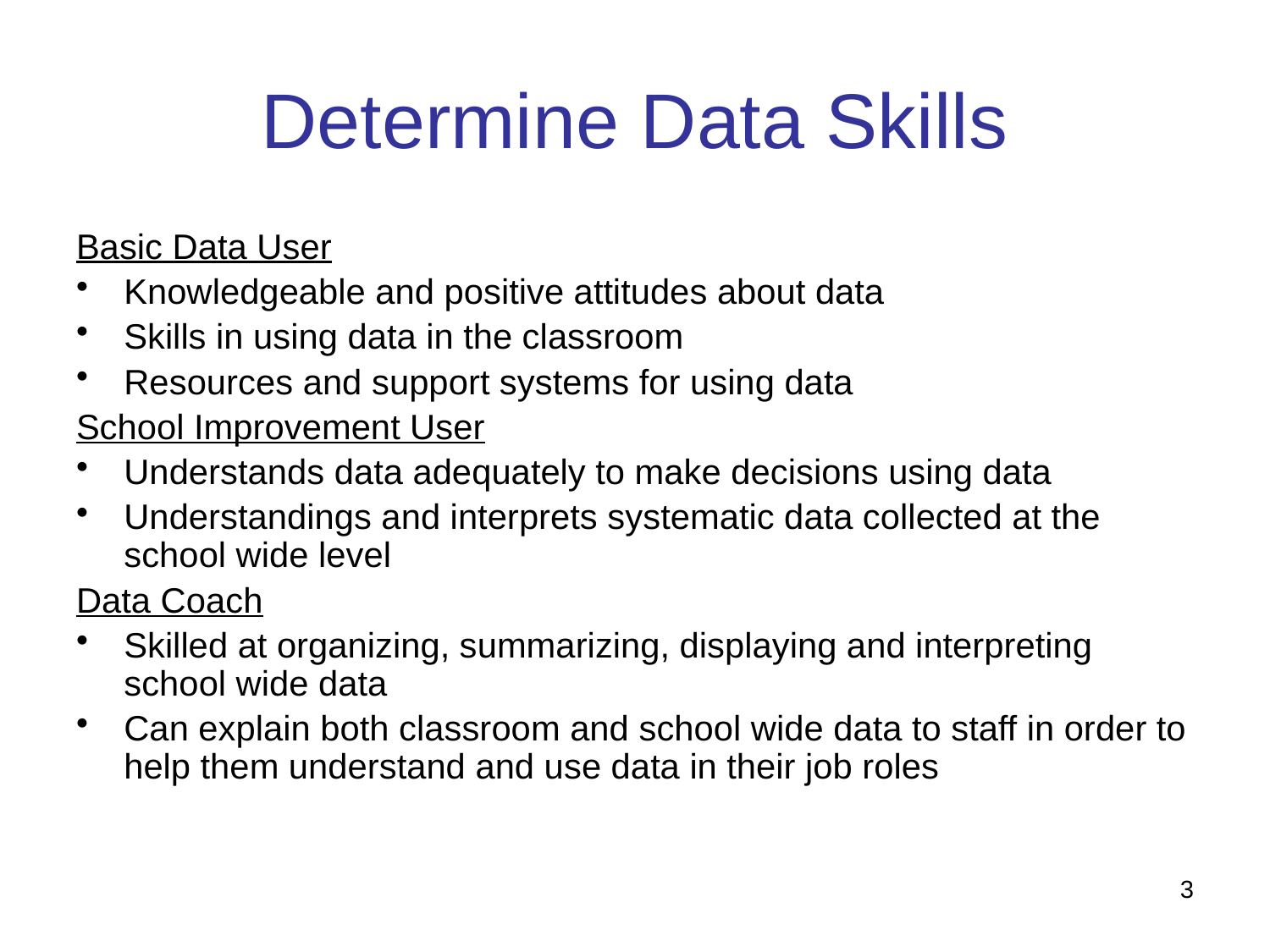

# Determine Data Skills
Basic Data User
Knowledgeable and positive attitudes about data
Skills in using data in the classroom
Resources and support systems for using data
School Improvement User
Understands data adequately to make decisions using data
Understandings and interprets systematic data collected at the school wide level
Data Coach
Skilled at organizing, summarizing, displaying and interpreting school wide data
Can explain both classroom and school wide data to staff in order to help them understand and use data in their job roles

3